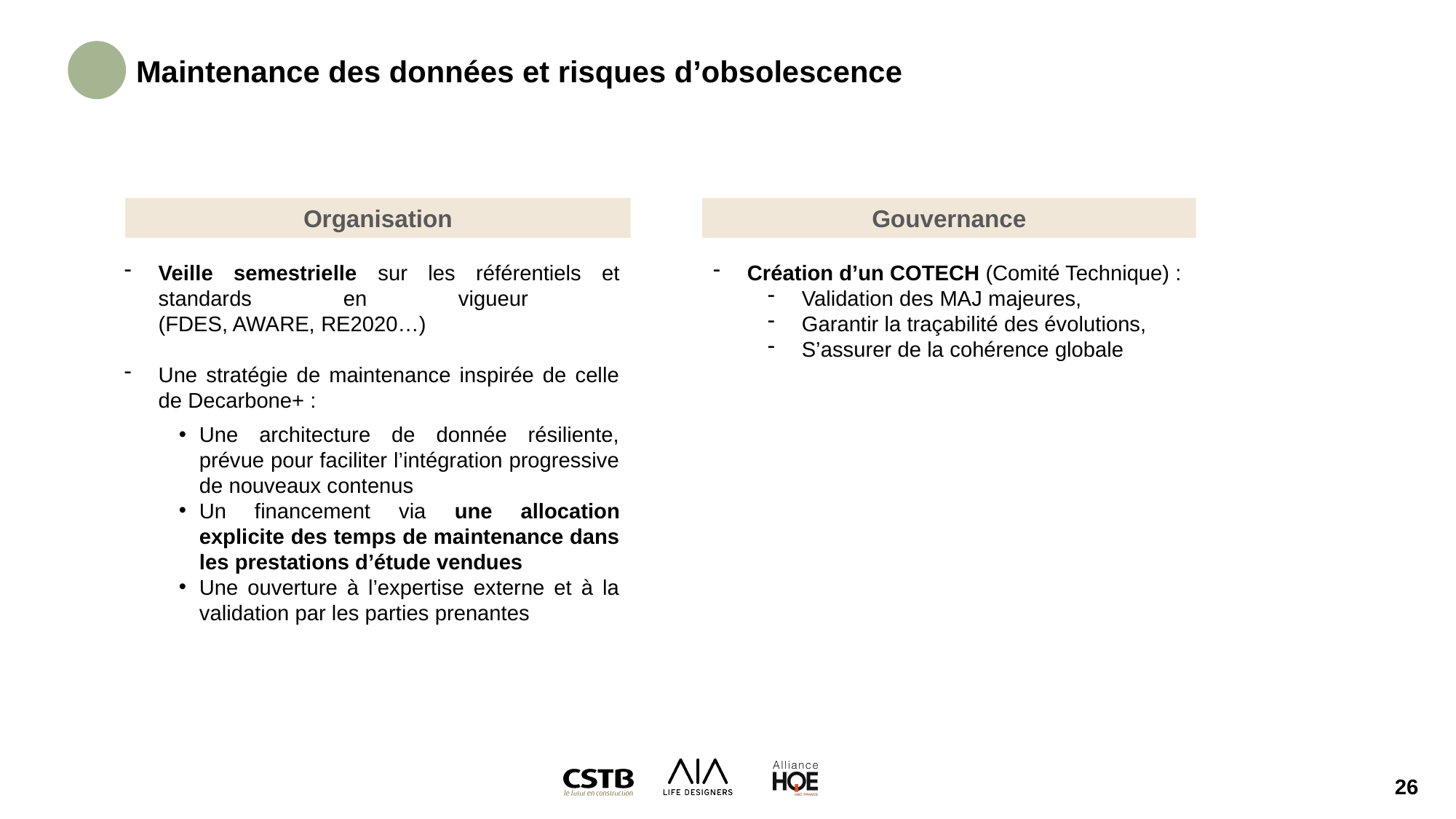

# Maintenance des données et risques d’obsolescence
Organisation
Gouvernance
Veille semestrielle sur les référentiels et standards en vigueur
(FDES, AWARE, RE2020…)

Une stratégie de maintenance inspirée de celle de Decarbone+ :
Une architecture de donnée résiliente, prévue pour faciliter l’intégration progressive de nouveaux contenus
Un financement via une allocation explicite des temps de maintenance dans les prestations d’étude vendues
Une ouverture à l’expertise externe et à la validation par les parties prenantes
Création d’un COTECH (Comité Technique) :
Validation des MAJ majeures,
Garantir la traçabilité des évolutions,
S’assurer de la cohérence globale